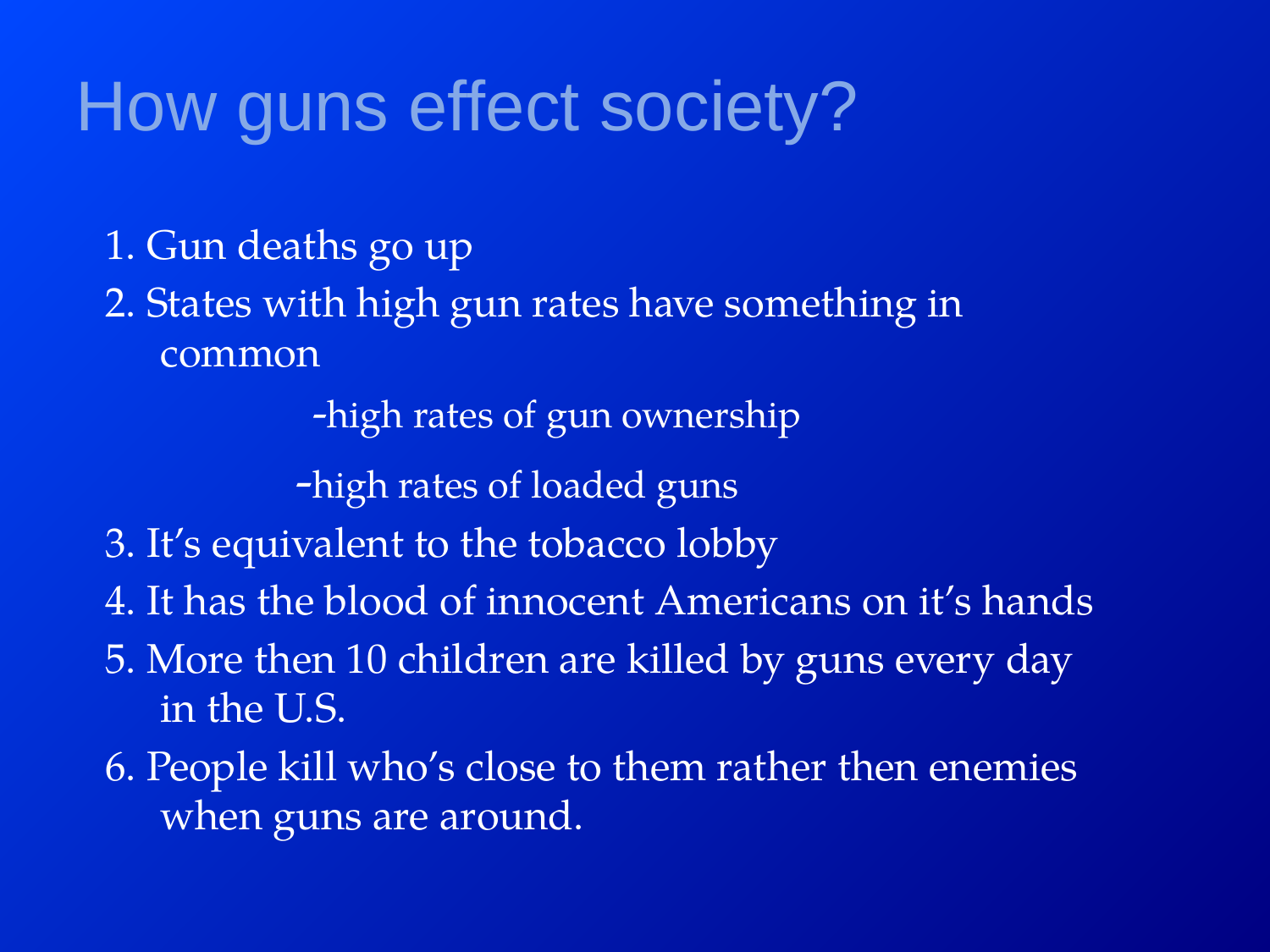

# How guns effect society?
1. Gun deaths go up
2. States with high gun rates have something in common
                    -high rates of gun ownership
                    -high rates of loaded guns
3. It’s equivalent to the tobacco lobby
4. It has the blood of innocent Americans on it’s hands
5. More then 10 children are killed by guns every day in the U.S.
6. People kill who’s close to them rather then enemies when guns are around.